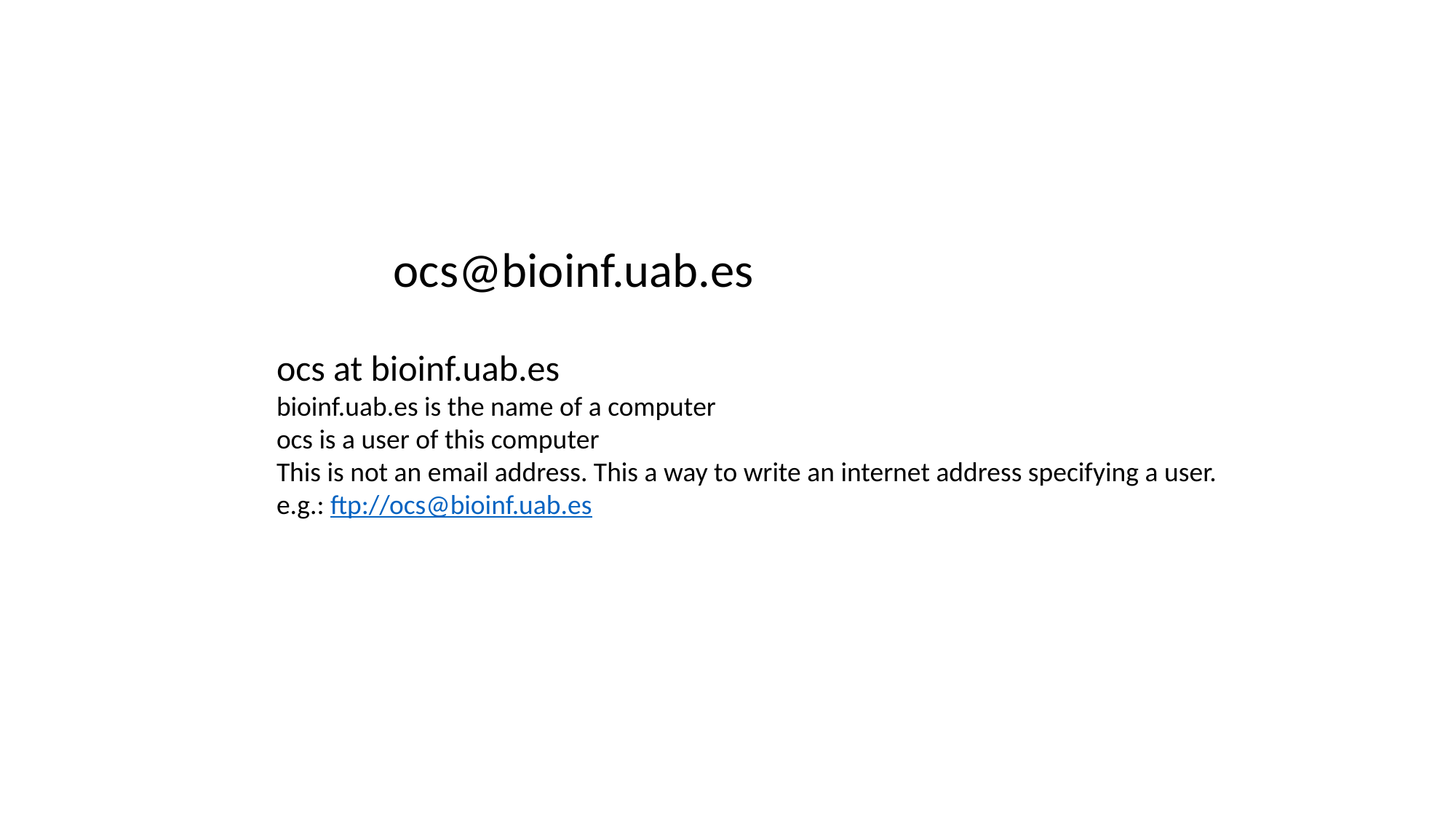

ocs@bioinf.uab.es
ocs at bioinf.uab.es
bioinf.uab.es is the name of a computer
ocs is a user of this computer
This is not an email address. This a way to write an internet address specifying a user.
e.g.: ftp://ocs@bioinf.uab.es